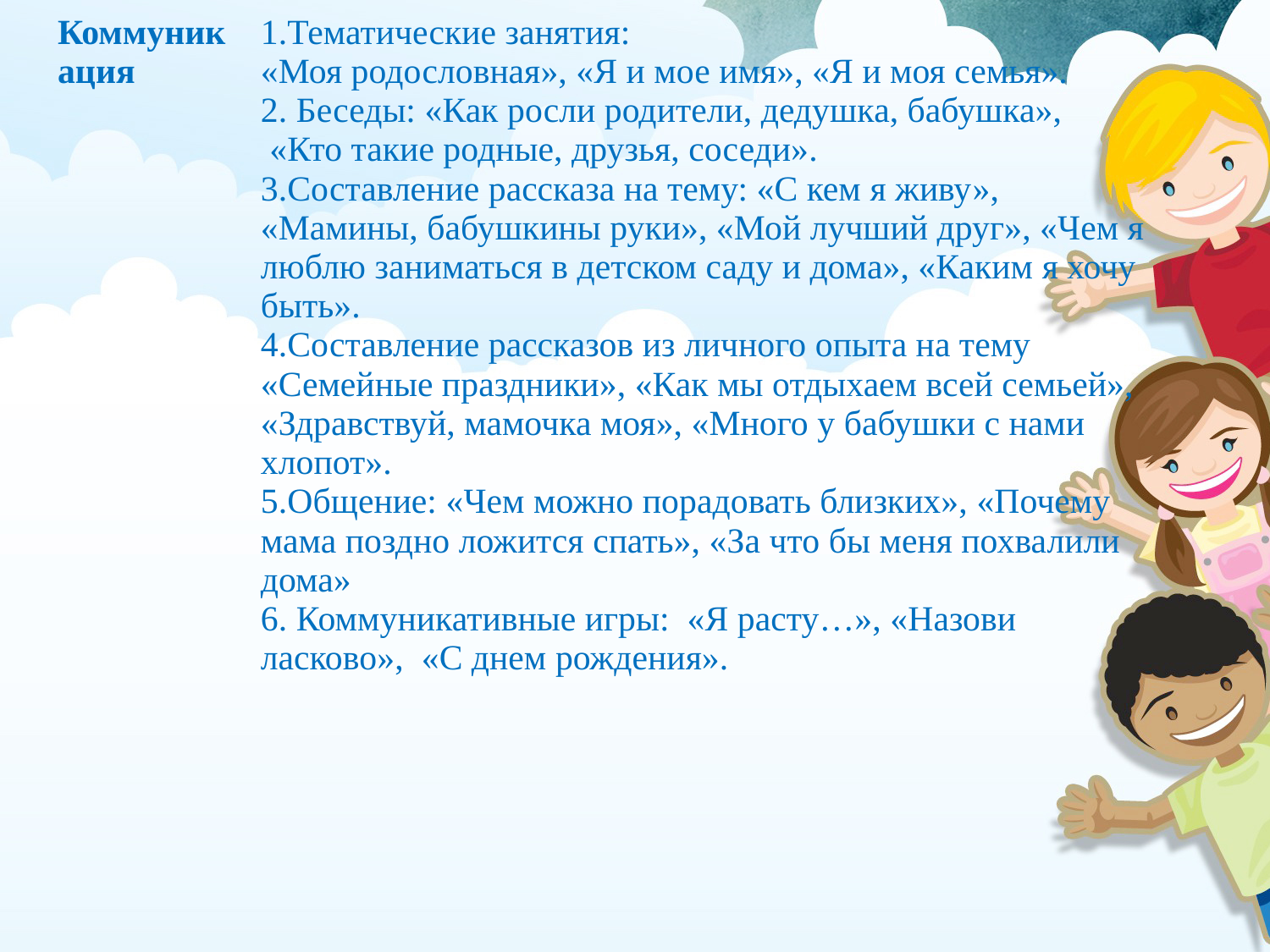

| Коммуникация | 1.Тематические занятия: «Моя родословная», «Я и мое имя», «Я и моя семья». 2. Беседы: «Как росли родители, дедушка, бабушка», «Кто такие родные, друзья, соседи». 3.Составление рассказа на тему: «С кем я живу», «Мамины, бабушкины руки», «Мой лучший друг», «Чем я люблю заниматься в детском саду и дома», «Каким я хочу быть». 4.Составление рассказов из личного опыта на тему «Семейные праздники», «Как мы отдыхаем всей семьей», «Здравствуй, мамочка моя», «Много у бабушки с нами хлопот». 5.Общение: «Чем можно порадовать близких», «Почему мама поздно ложится спать», «За что бы меня похвалили дома» 6. Коммуникативные игры: «Я расту…», «Назови ласково», «С днем рождения». |
| --- | --- |